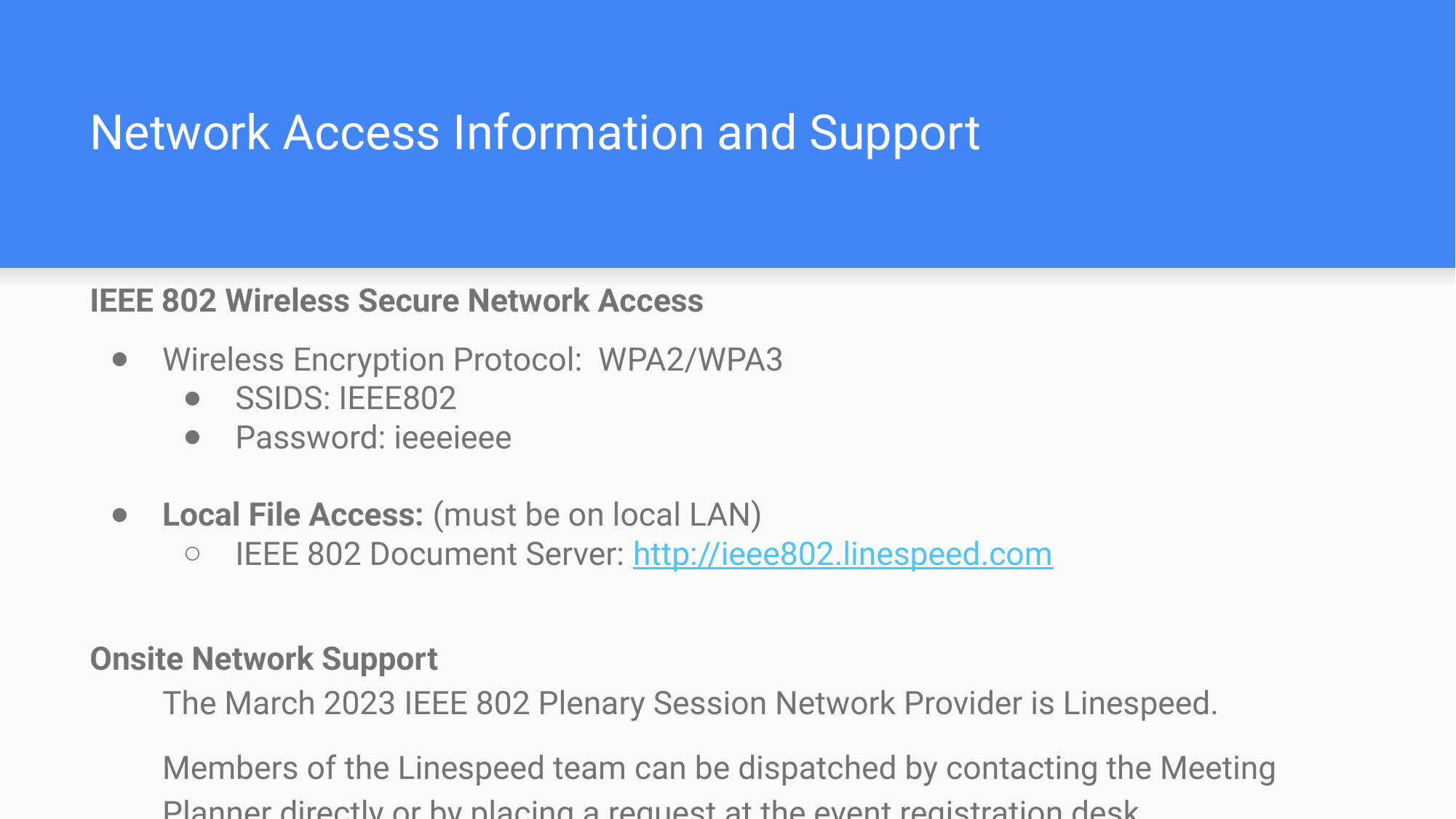

# Network Access Information and Support
IEEE 802 Wireless Secure Network Access
Wireless Encryption Protocol:  WPA2/WPA3
SSIDS: IEEE802
Password: ieeeieee

Local File Access: (must be on local LAN)
IEEE 802 Document Server: http://ieee802.linespeed.com

Onsite Network Support
The March 2023 IEEE 802 Plenary Session Network Provider is Linespeed.
Members of the Linespeed team can be dispatched by contacting the Meeting Planner directly or by placing a request at the event registration desk.